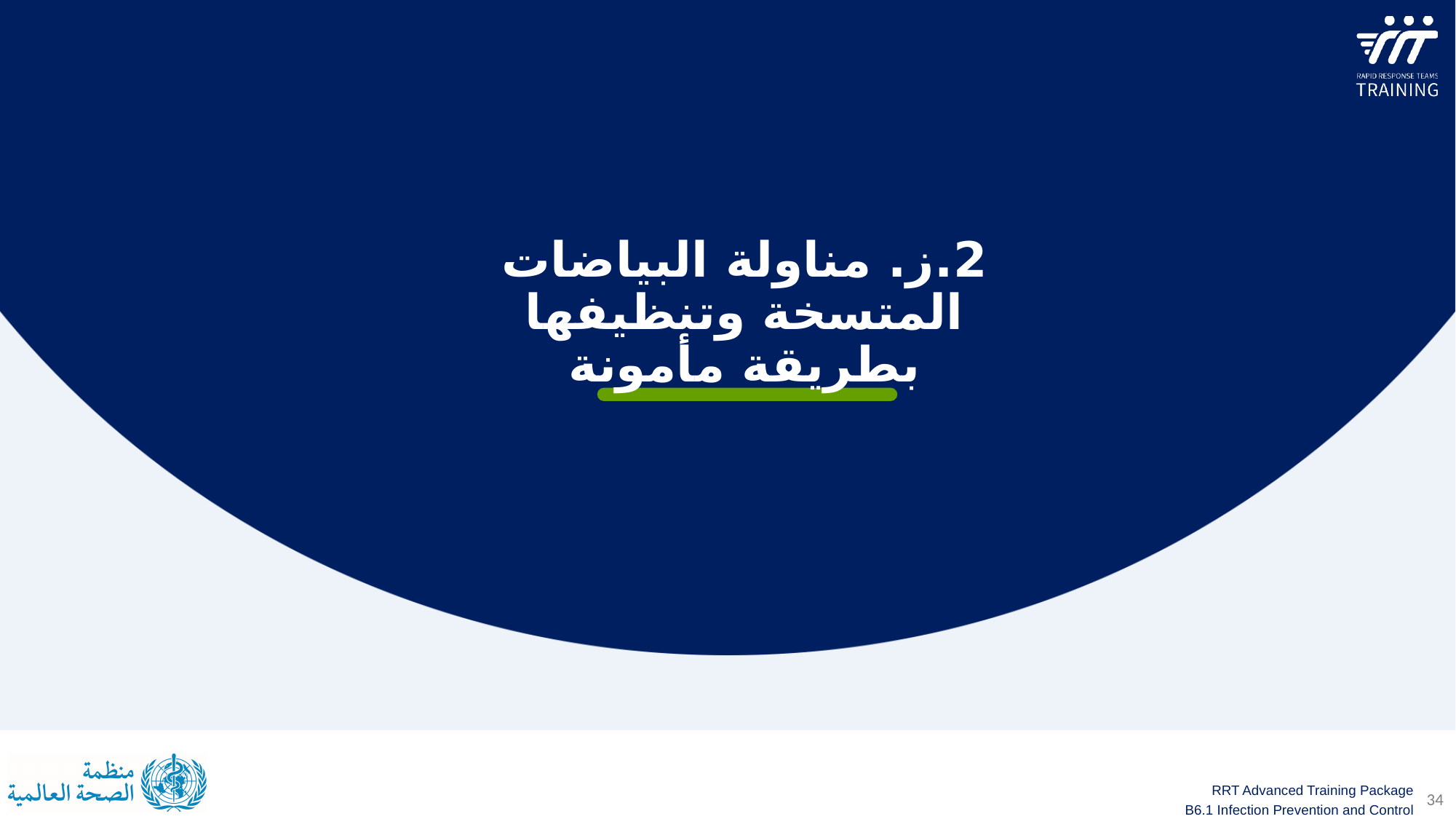

2.ز. مناولة البياضات المتسخة وتنظيفها بطريقة مأمونة